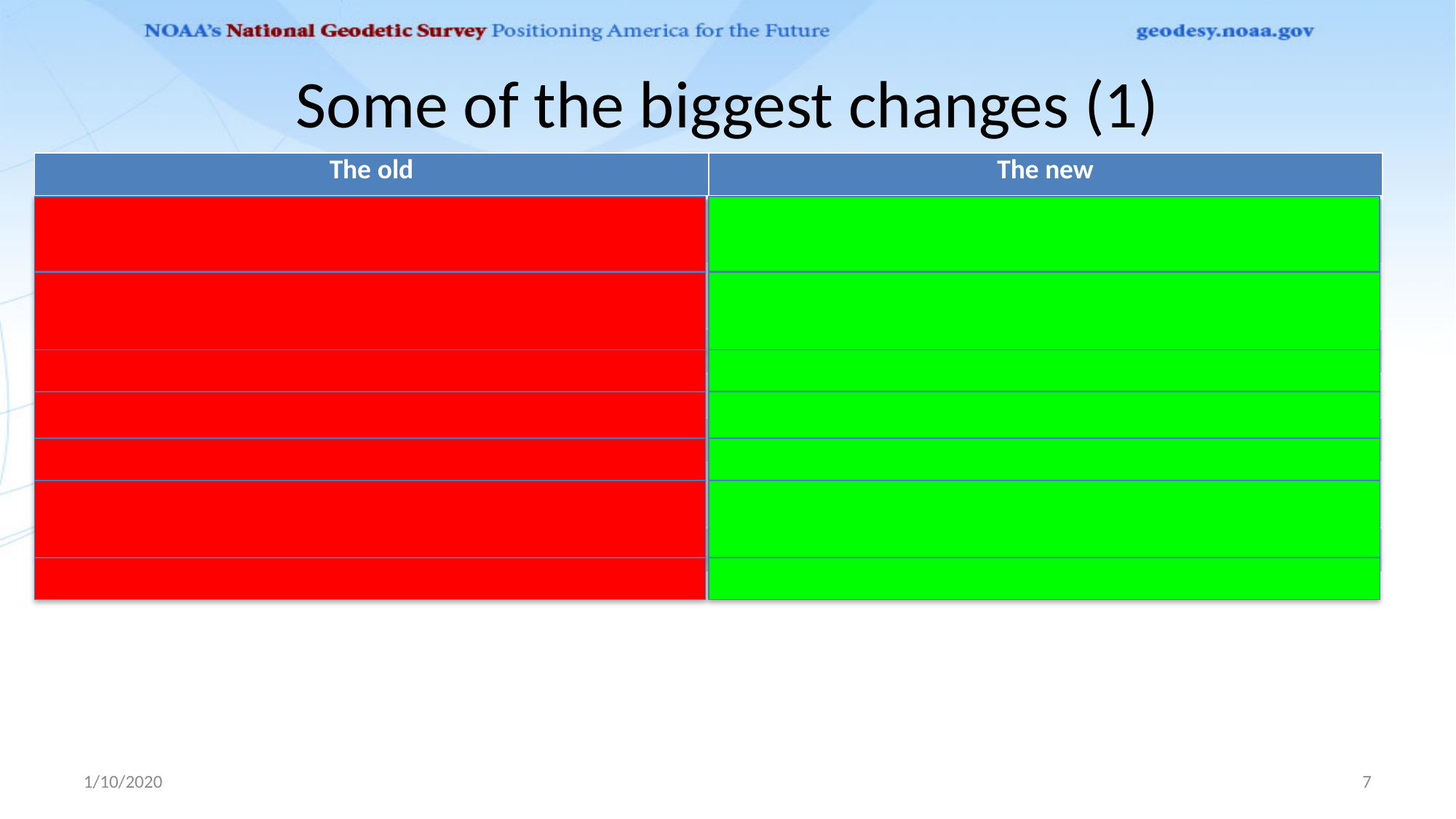

# Some of the biggest changes (1)
| The old | The new |
| --- | --- |
| Existing meters-level systematic errors in geocenter and geoid | Alignment to ITRF and IHRF ensures reduction of systematic errors to cm level, globally |
| Different datums for every physical quantity (dynamic heights, orthometric heights, gravity, DoVs, etc) | The North American-Pacific Geopotential Datum of 2022 |
| The only GNSS supported is GPS | New PAGES software will support all constellations |
| Lat/Lon/Ellipsoid Height are dominant coordinates | ECEF ITRF XYZ are dominant coordinates |
| H=h-N does not close | H=h-N closes by definition |
| Presuming the Caribbean plate is locked in movement with the North American Plate | The two plates will be treated as moving independently |
| Hybrid geoids ≠ Gravimetric geoids | No more hybrid geoids |

1/10/2020
7